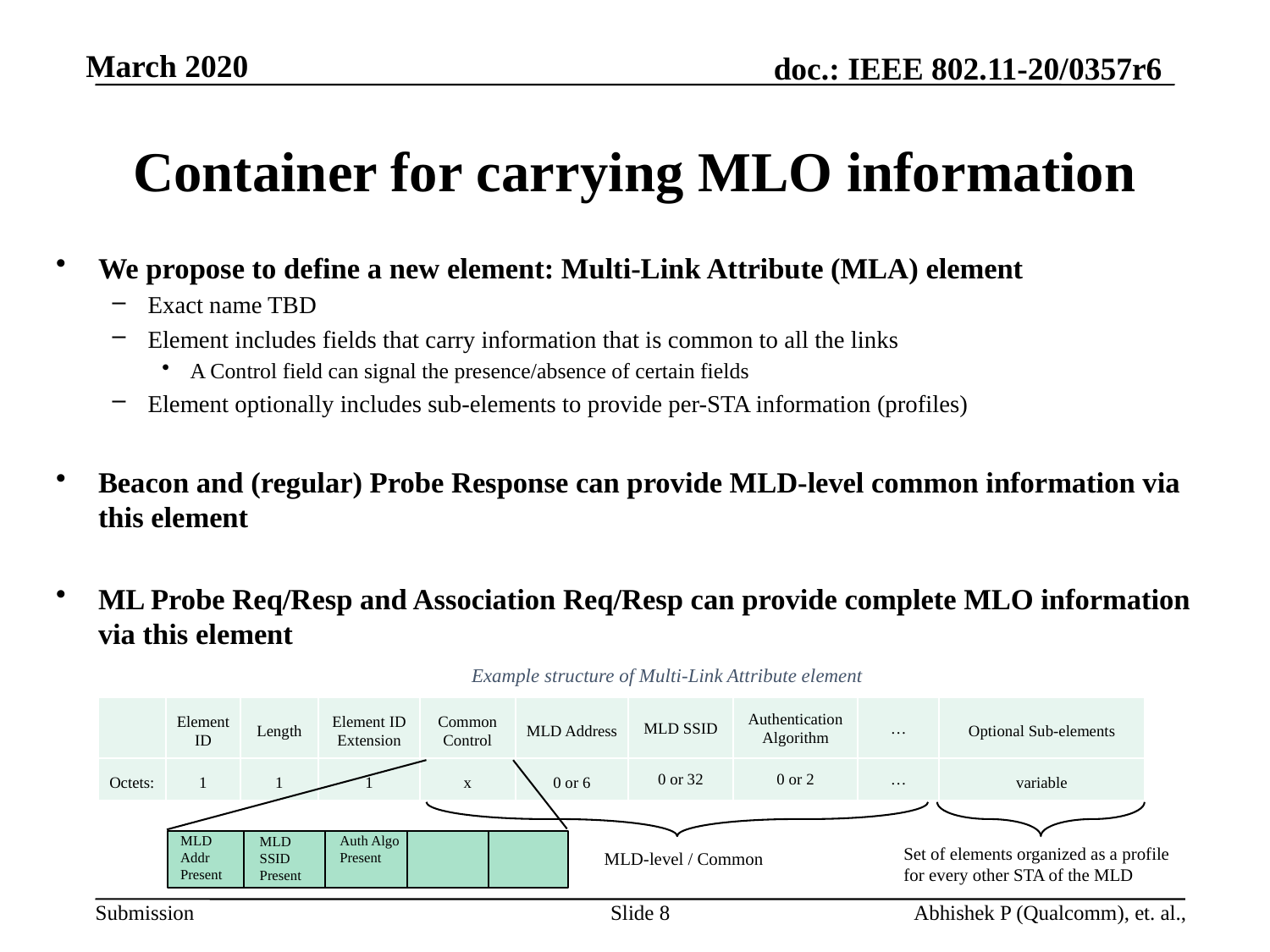

# Container for carrying MLO information
We propose to define a new element: Multi-Link Attribute (MLA) element
Exact name TBD
Element includes fields that carry information that is common to all the links
A Control field can signal the presence/absence of certain fields
Element optionally includes sub-elements to provide per-STA information (profiles)

Beacon and (regular) Probe Response can provide MLD-level common information via this element

ML Probe Req/Resp and Association Req/Resp can provide complete MLO information via this element

Example structure of Multi-Link Attribute element
|  | Element ID | Length | Element ID Extension | Common Control | MLD Address | MLD SSID | Authentication Algorithm | … | Optional Sub-elements |
| --- | --- | --- | --- | --- | --- | --- | --- | --- | --- |
| Octets: | 1 | 1 | 1 | x | 0 or 6 | 0 or 32 | 0 or 2 | … | variable |

Auth Algo Present
MLD Addr Present
MLD SSID Present

Set of elements organized as a profile for every other STA of the MLD
MLD-level / Common
Slide 8
Abhishek P (Qualcomm), et. al.,